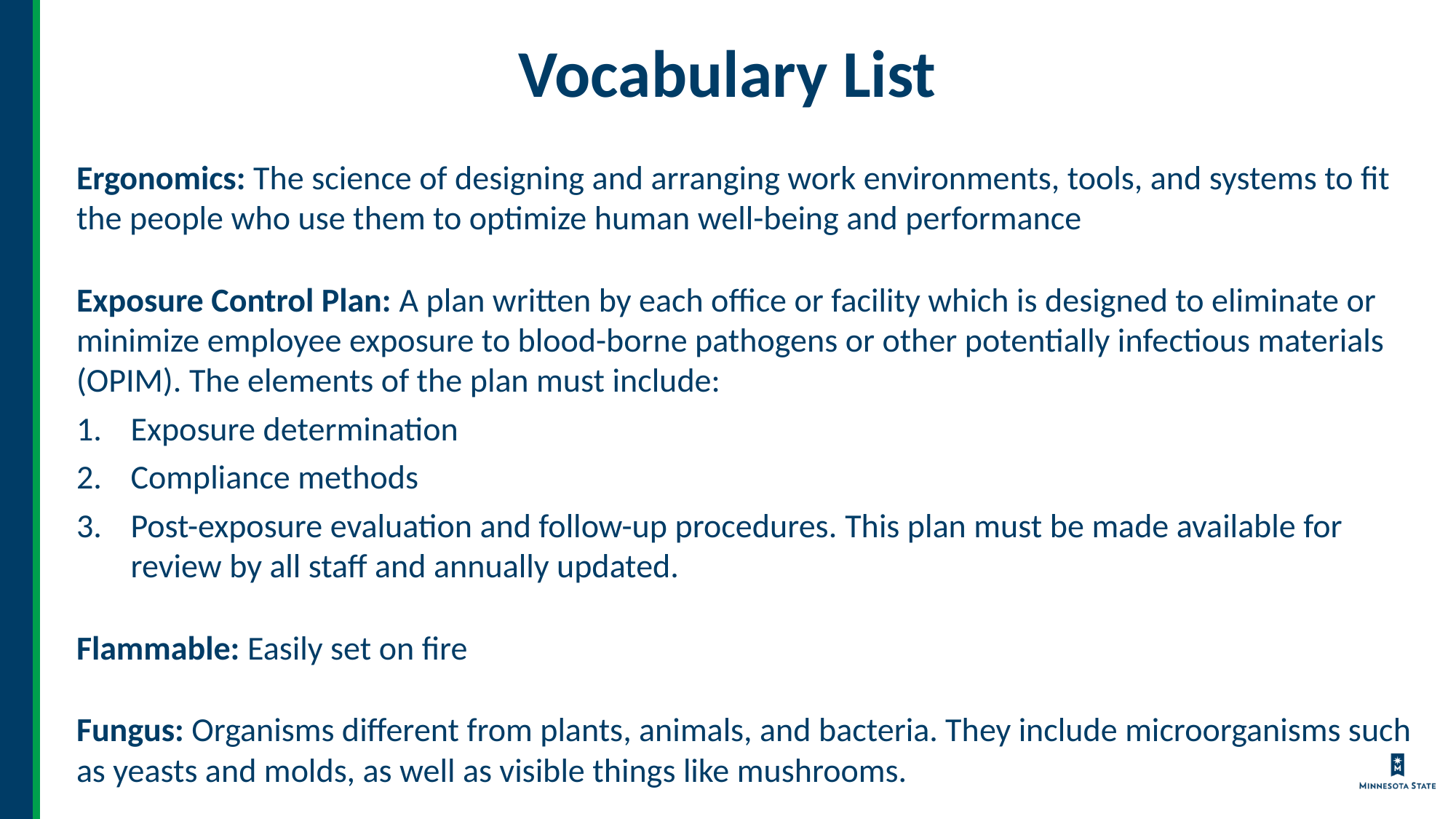

# Vocabulary List
Ergonomics: The science of designing and arranging work environments, tools, and systems to fit the people who use them to optimize human well-being and performance

Exposure Control Plan: A plan written by each office or facility which is designed to eliminate or minimize employee exposure to blood-borne pathogens or other potentially infectious materials (OPIM). The elements of the plan must include:
Exposure determination
Compliance methods
Post-exposure evaluation and follow-up procedures. This plan must be made available for review by all staff and annually updated.

Flammable: Easily set on fire

Fungus: Organisms different from plants, animals, and bacteria. They include microorganisms such as yeasts and molds, as well as visible things like mushrooms.